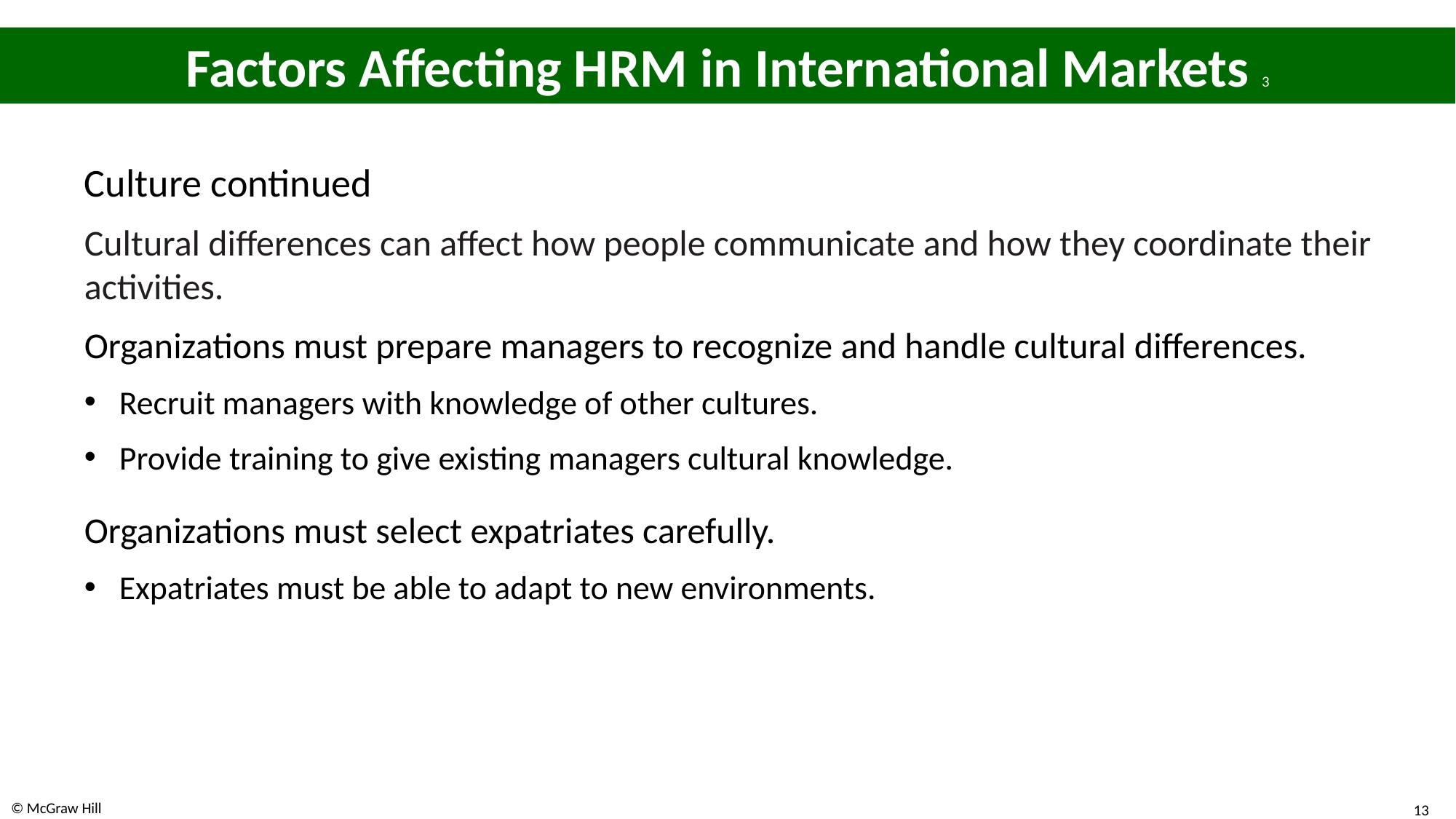

# Factors Affecting H R M in International Markets 3
Culture continued
Cultural differences can affect how people communicate and how they coordinate their activities.
Organizations must prepare managers to recognize and handle cultural differences.
Recruit managers with knowledge of other cultures.
Provide training to give existing managers cultural knowledge.
Organizations must select expatriates carefully.
Expatriates must be able to adapt to new environments.